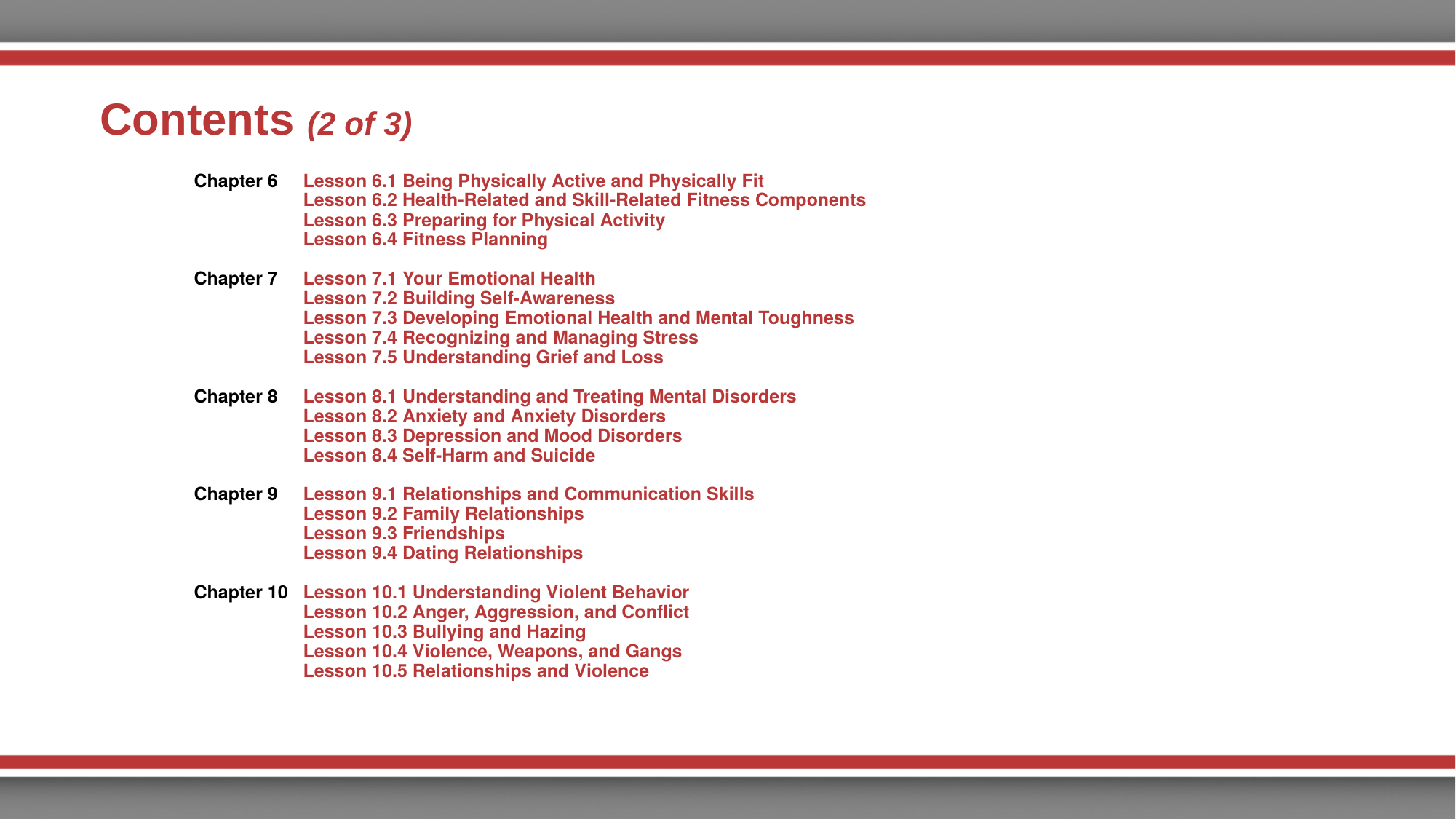

# Contents (2 of 3)
Chapter 6	Lesson 6.1 Being Physically Active and Physically Fit
	Lesson 6.2 Health-Related and Skill-Related Fitness Components
	Lesson 6.3 Preparing for Physical Activity
	Lesson 6.4 Fitness Planning

Chapter 7	Lesson 7.1 Your Emotional Health
	Lesson 7.2 Building Self-Awareness
	Lesson 7.3 Developing Emotional Health and Mental Toughness
	Lesson 7.4 Recognizing and Managing Stress
	Lesson 7.5 Understanding Grief and Loss

Chapter 8	Lesson 8.1 Understanding and Treating Mental Disorders
	Lesson 8.2 Anxiety and Anxiety Disorders
	Lesson 8.3 Depression and Mood Disorders
	Lesson 8.4 Self-Harm and Suicide

Chapter 9	Lesson 9.1 Relationships and Communication Skills
	Lesson 9.2 Family Relationships
	Lesson 9.3 Friendships
	Lesson 9.4 Dating Relationships

Chapter 10	Lesson 10.1 Understanding Violent Behavior
	Lesson 10.2 Anger, Aggression, and Conflict
	Lesson 10.3 Bullying and Hazing
	Lesson 10.4 Violence, Weapons, and Gangs
	Lesson 10.5 Relationships and Violence